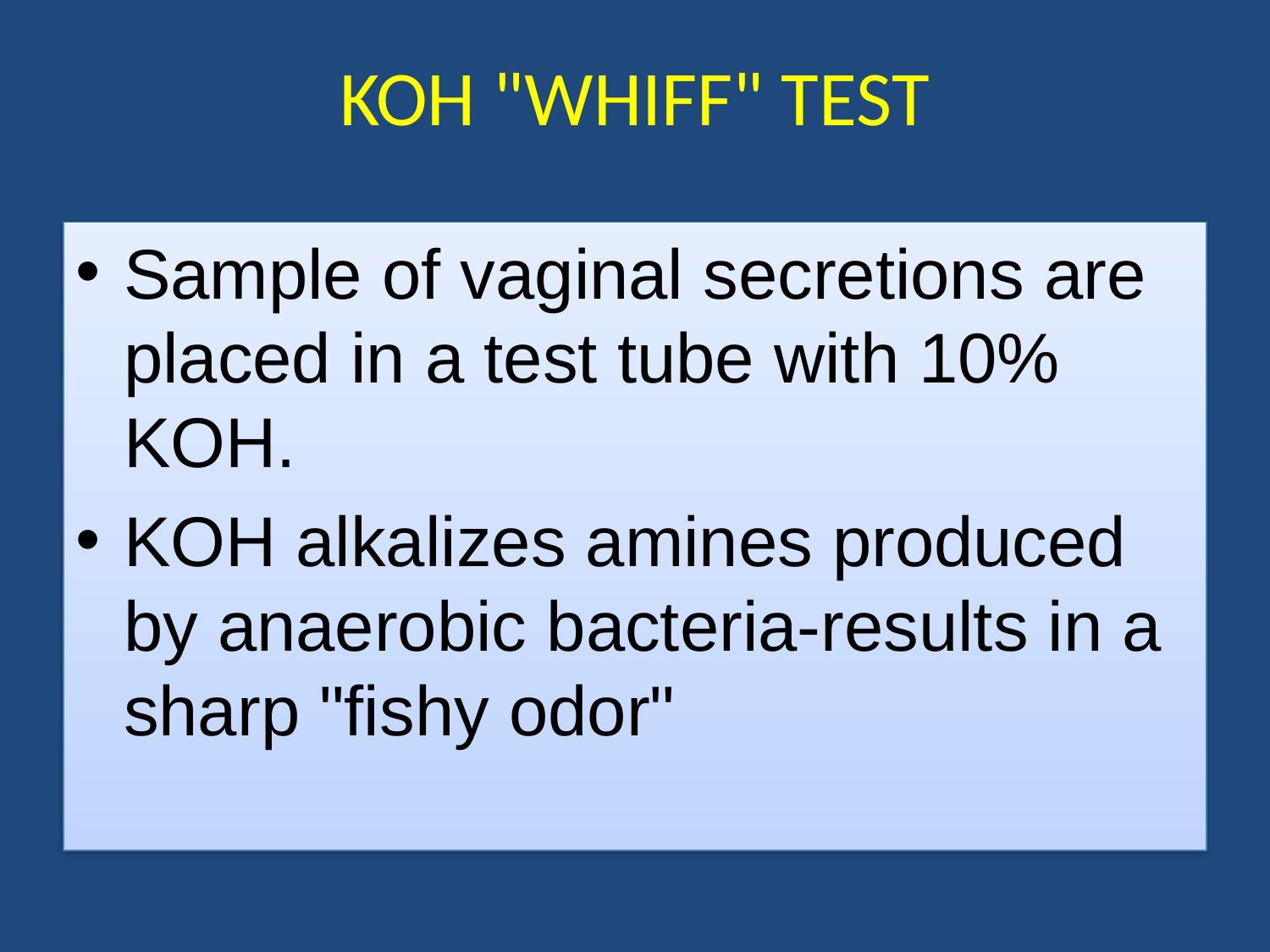

KOH "WHIFF" TEST
Sample of vaginal secretions are placed in a test tube with 10% KOH.
KOH alkalizes amines produced by anaerobic bacteria-results in a sharp "fishy odor"